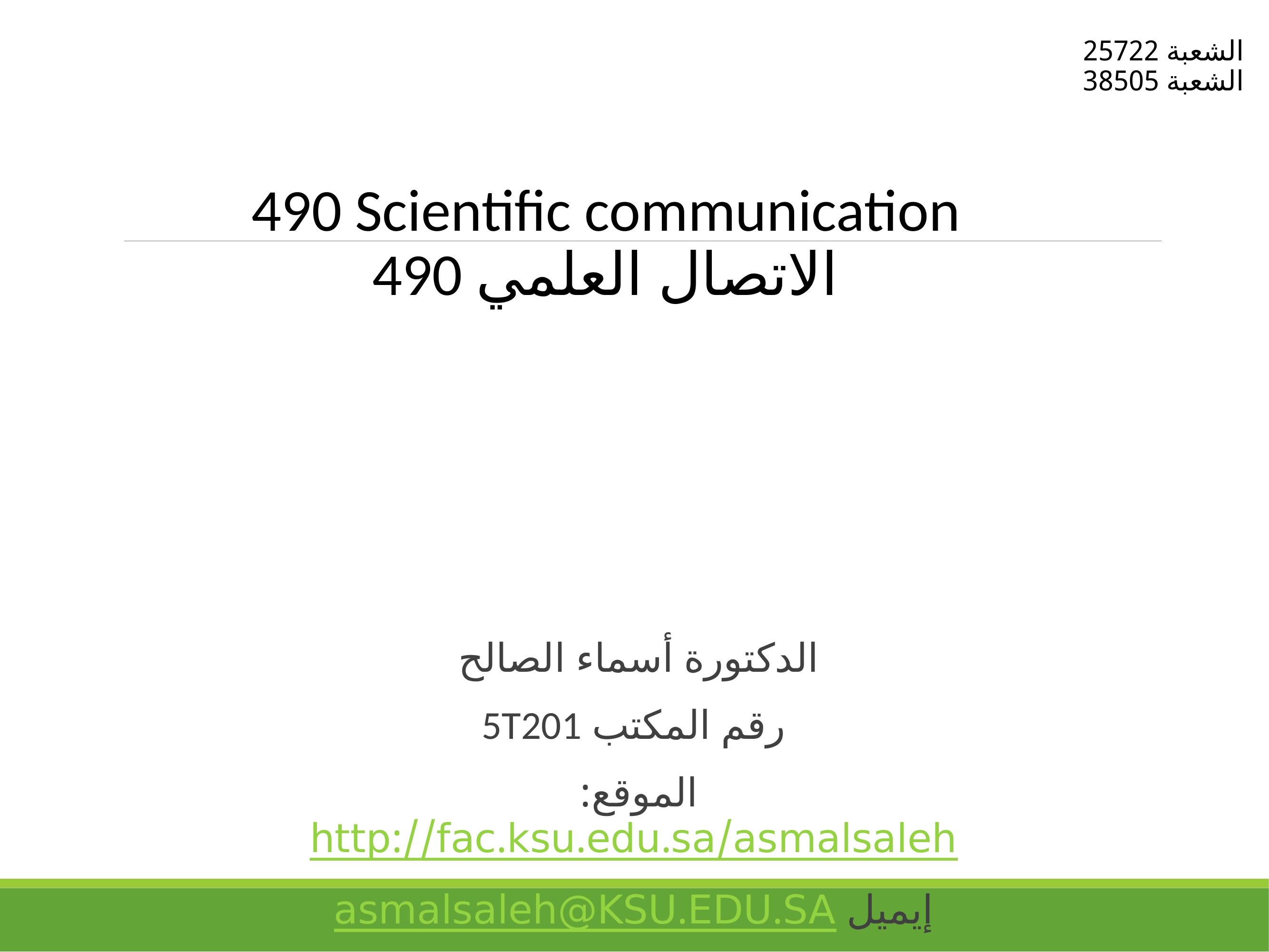

الشعبة 25722
الشعبة 38505
490 Scientific communication
490 الاتصال العلمي

الدكتورة أسماء الصالح
رقم المكتب 5T201
الموقع: http://fac.ksu.edu.sa/asmalsaleh
إيميل asmalsaleh@KSU.EDU.SA